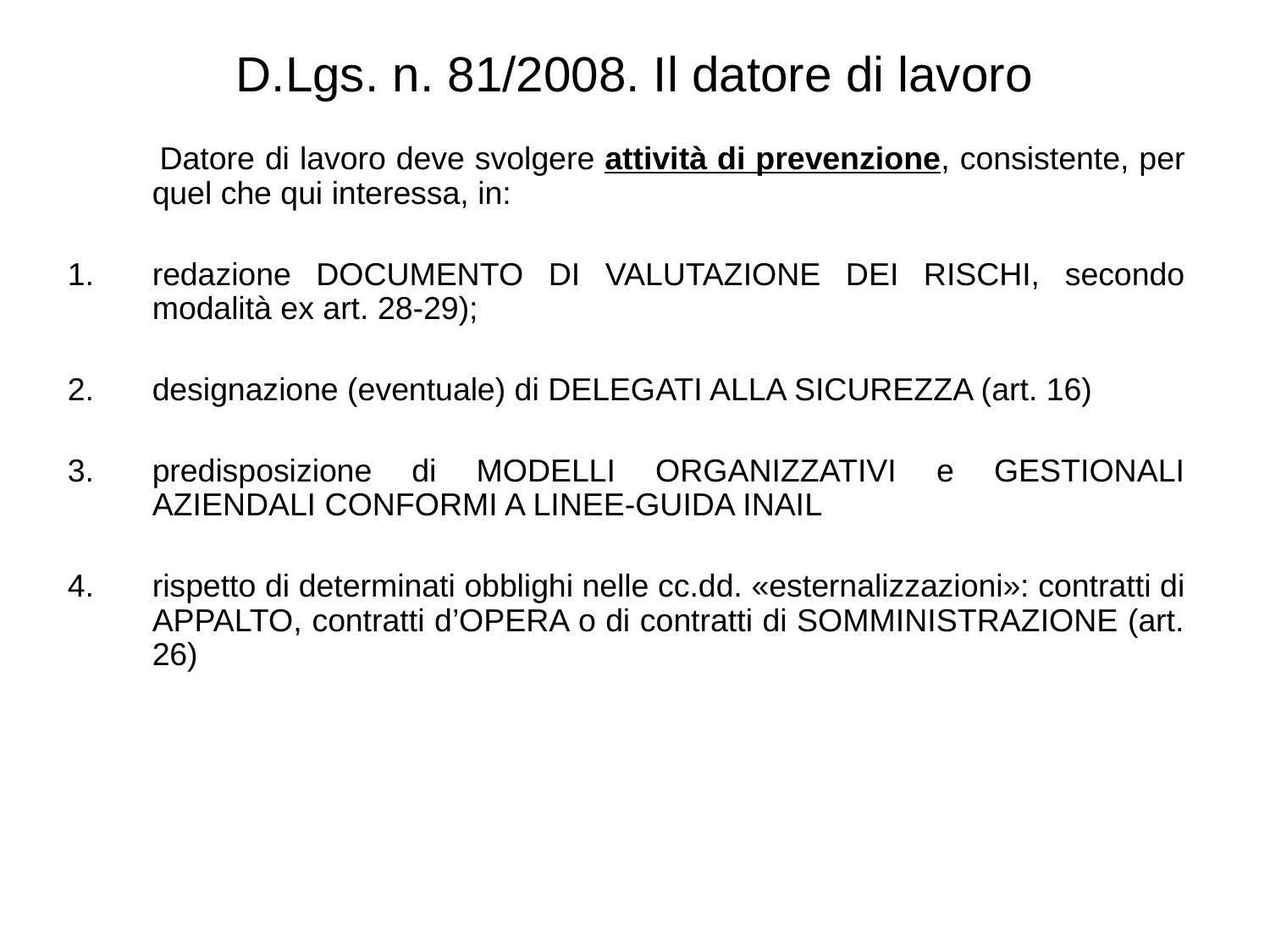

# D.Lgs. n. 81/2008. Il datore di lavoro
         Datore di lavoro deve svolgere attività di prevenzione, consistente, per quel che qui interessa, in:

redazione DOCUMENTO DI VALUTAZIONE DEI RISCHI, secondo modalità ex art. 28-29);

designazione (eventuale) di DELEGATI ALLA SICUREZZA (art. 16)

predisposizione di MODELLI ORGANIZZATIVI e GESTIONALI AZIENDALI CONFORMI A LINEE-GUIDA INAIL

rispetto di determinati obblighi nelle cc.dd. «esternalizzazioni»: contratti di APPALTO, contratti d’OPERA o di contratti di SOMMINISTRAZIONE (art. 26)